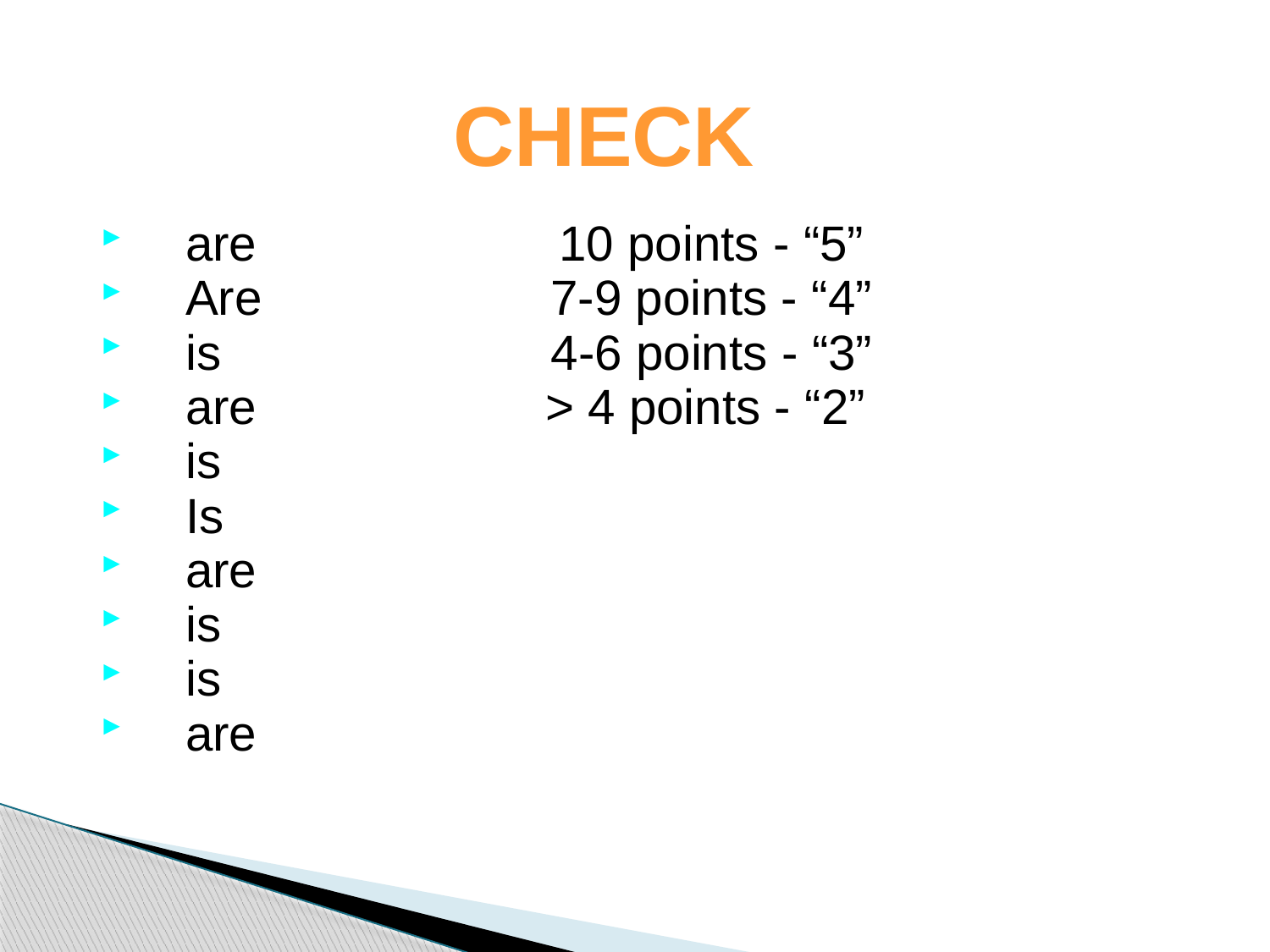

# CHECK

are                      10 points - “5”
Are                     7-9 points - “4”
is                        4-6 points - “3”
are                     > 4 points - “2”
is
Is
are
is
is
are